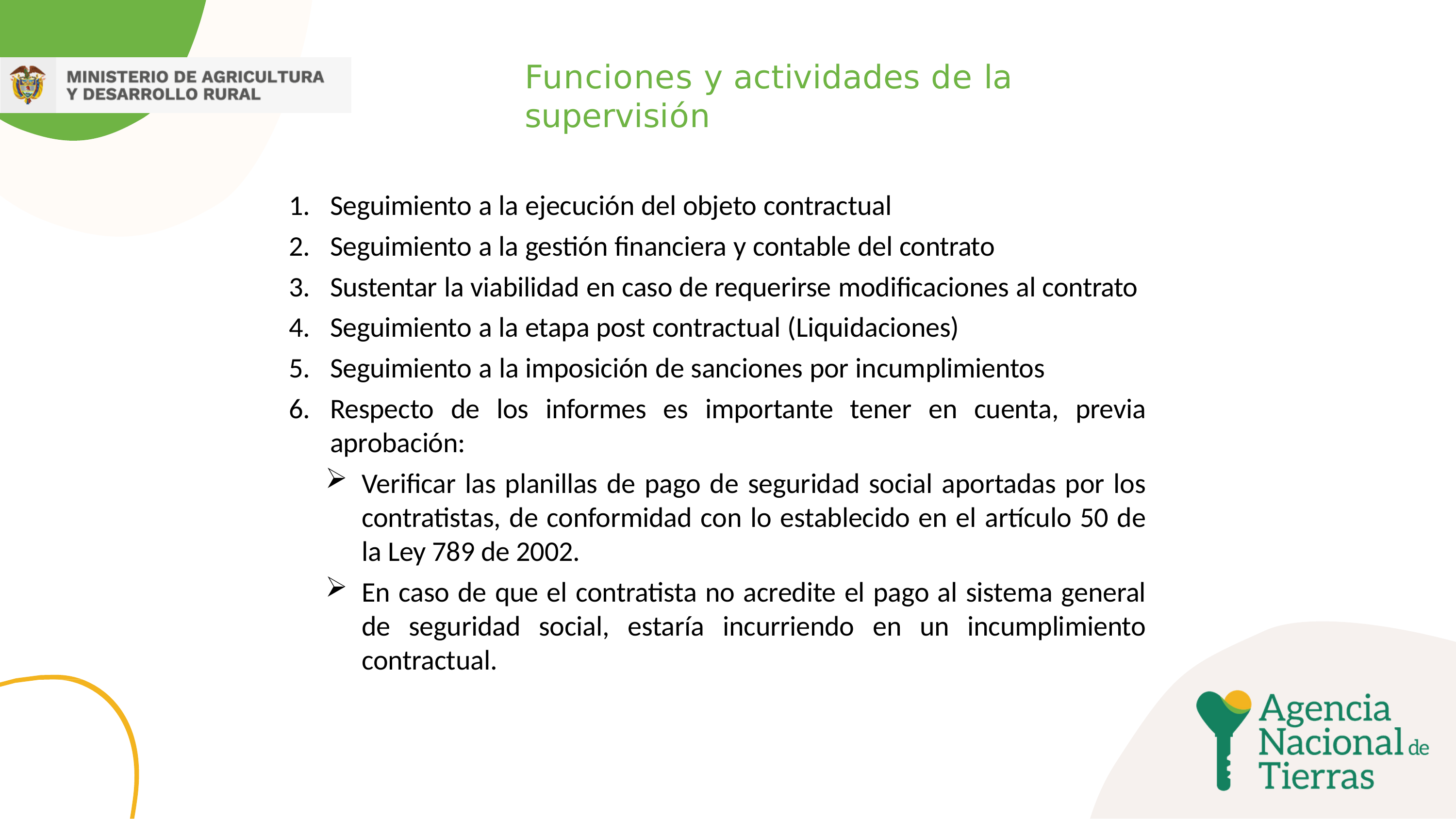

# Funciones y actividades de la supervisión
Seguimiento a la ejecución del objeto contractual
Seguimiento a la gestión financiera y contable del contrato
Sustentar la viabilidad en caso de requerirse modificaciones al contrato
Seguimiento a la etapa post contractual (Liquidaciones)
Seguimiento a la imposición de sanciones por incumplimientos
Respecto de los informes es importante tener en cuenta, previa aprobación:
Verificar las planillas de pago de seguridad social aportadas por los contratistas, de conformidad con lo establecido en el artículo 50 de la Ley 789 de 2002.
En caso de que el contratista no acredite el pago al sistema general de seguridad social, estaría incurriendo en un incumplimiento contractual.